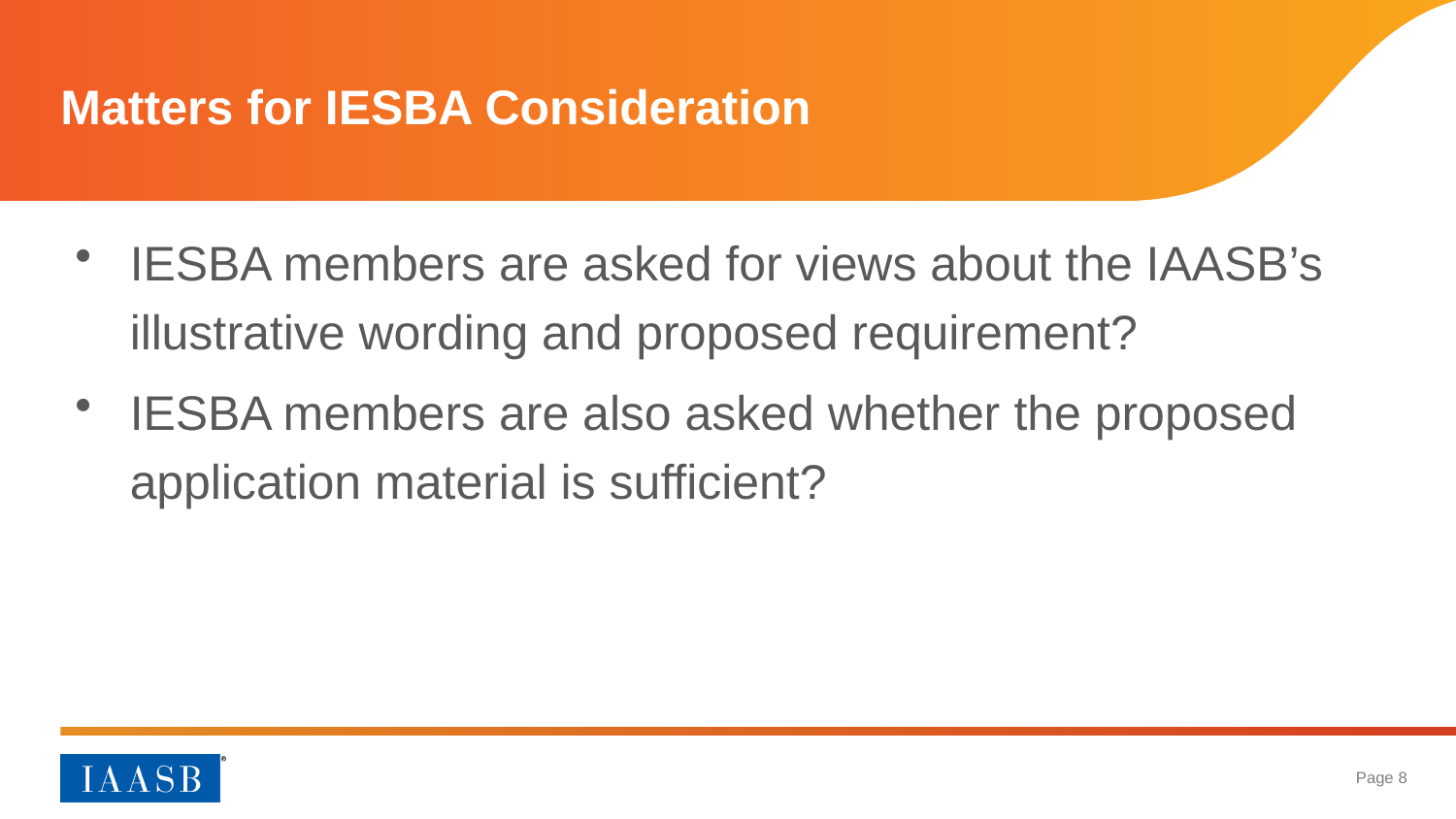

# Matters for IESBA Consideration
IESBA members are asked for views about the IAASB’s illustrative wording and proposed requirement?
IESBA members are also asked whether the proposed application material is sufficient?